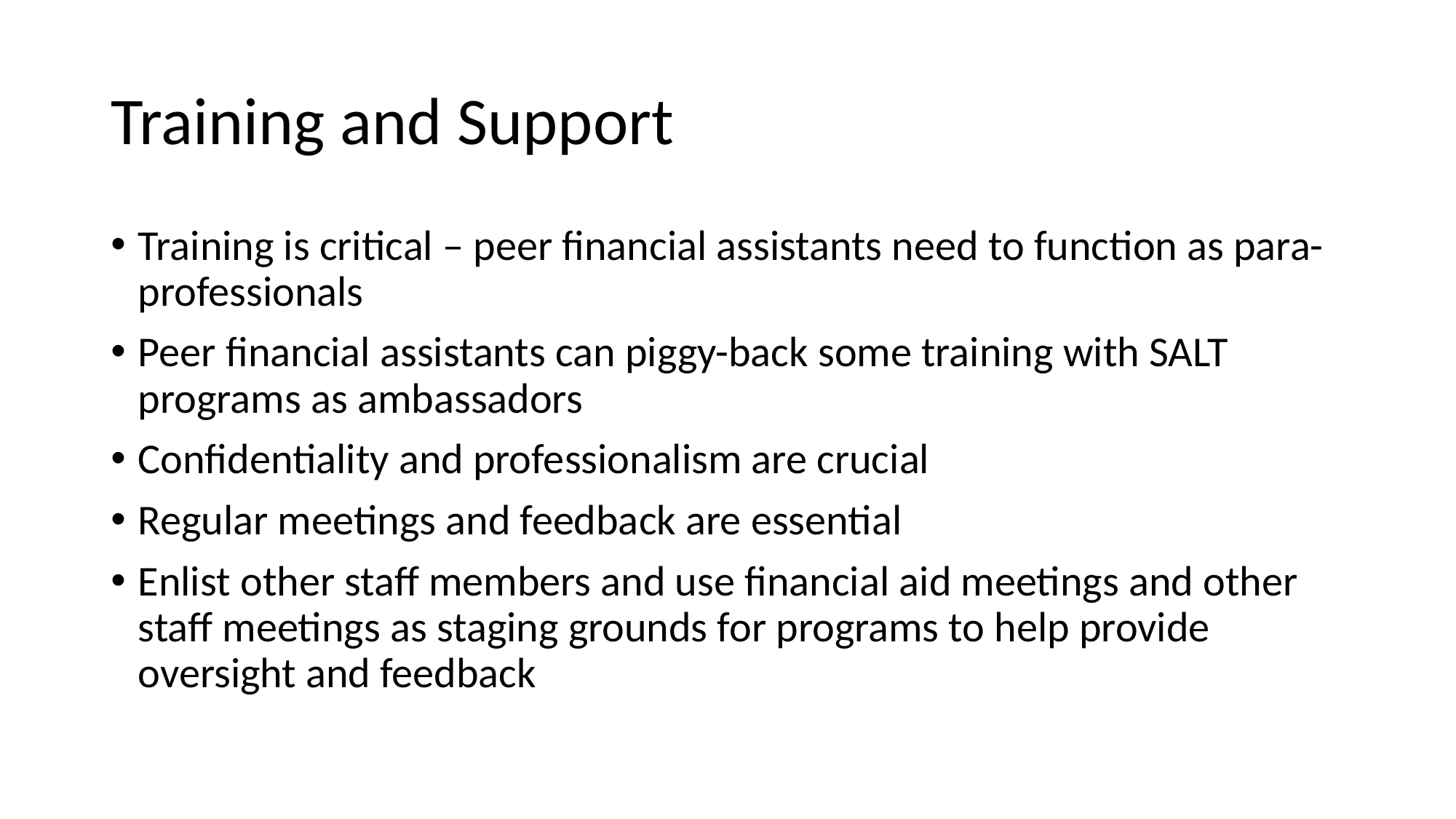

# Training and Support
Training is critical – peer financial assistants need to function as para-professionals
Peer financial assistants can piggy-back some training with SALT programs as ambassadors
Confidentiality and professionalism are crucial
Regular meetings and feedback are essential
Enlist other staff members and use financial aid meetings and other staff meetings as staging grounds for programs to help provide oversight and feedback